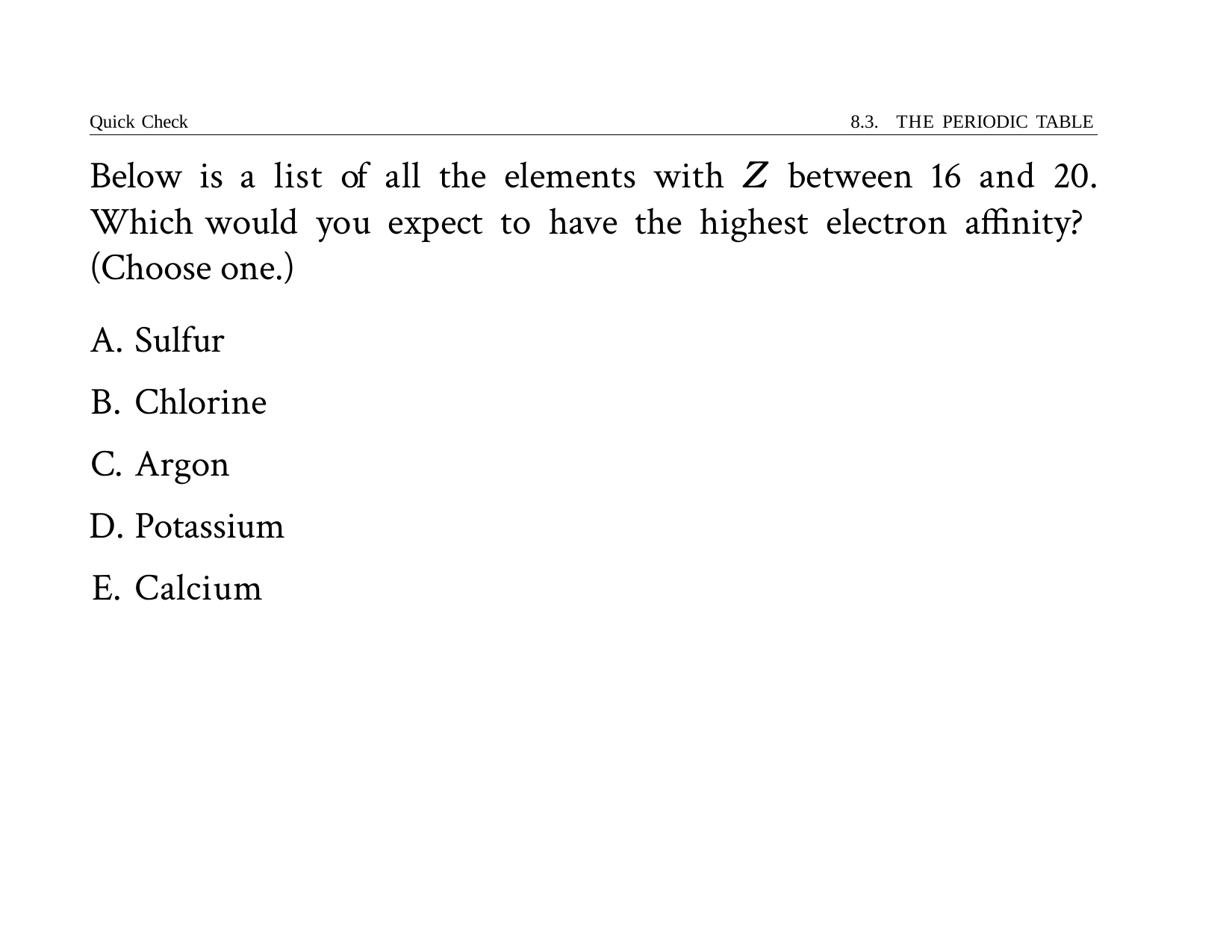

Quick Check	8.3.  THE PERIODIC TABLE

# Below is a list of all the elements with Z between 16 and 20. Which would you expect to have the highest electron affinity?  (Choose one.)
Sulfur
Chlorine
Argon
Potassium
Calcium